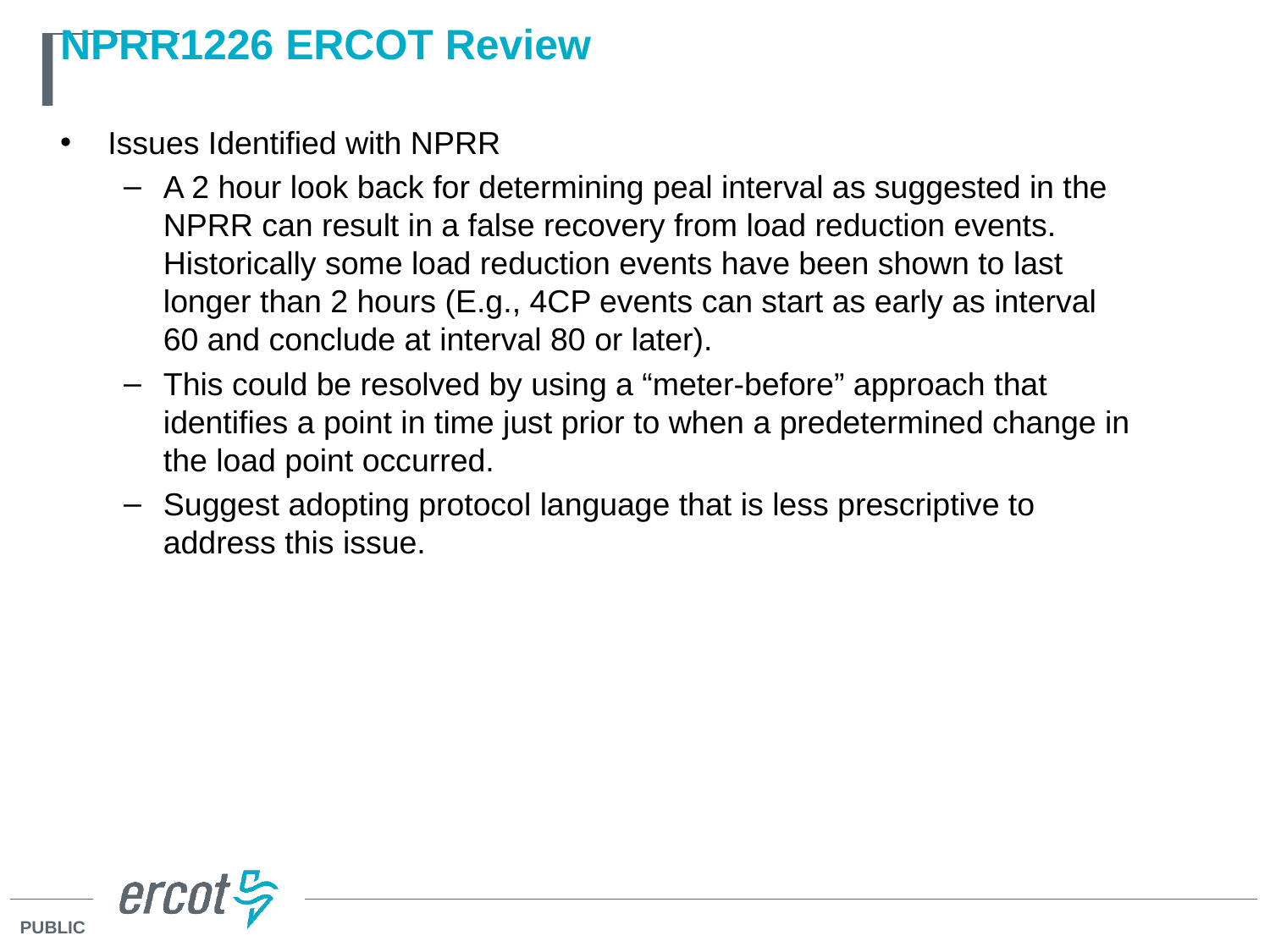

# NPRR1226 ERCOT Review
Issues Identified with NPRR
A 2 hour look back for determining peal interval as suggested in the NPRR can result in a false recovery from load reduction events. Historically some load reduction events have been shown to last longer than 2 hours (E.g., 4CP events can start as early as interval 60 and conclude at interval 80 or later).
This could be resolved by using a “meter-before” approach that identifies a point in time just prior to when a predetermined change in the load point occurred.
Suggest adopting protocol language that is less prescriptive to address this issue.